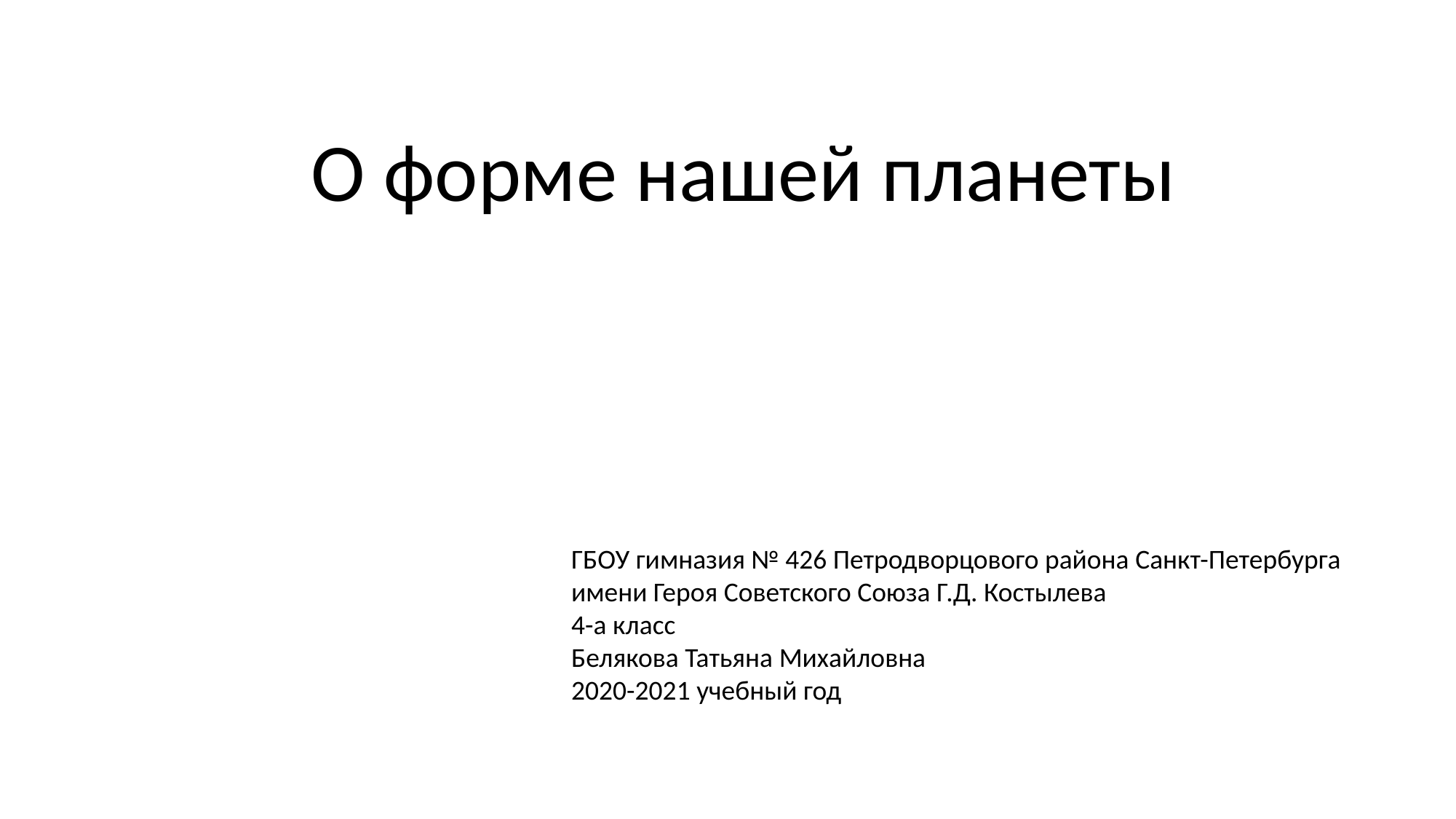

О форме нашей планеты
ГБОУ гимназия № 426 Петродворцового района Санкт-Петербурга имени Героя Советского Союза Г.Д. Костылева
4-а класс
Белякова Татьяна Михайловна
2020-2021 учебный год